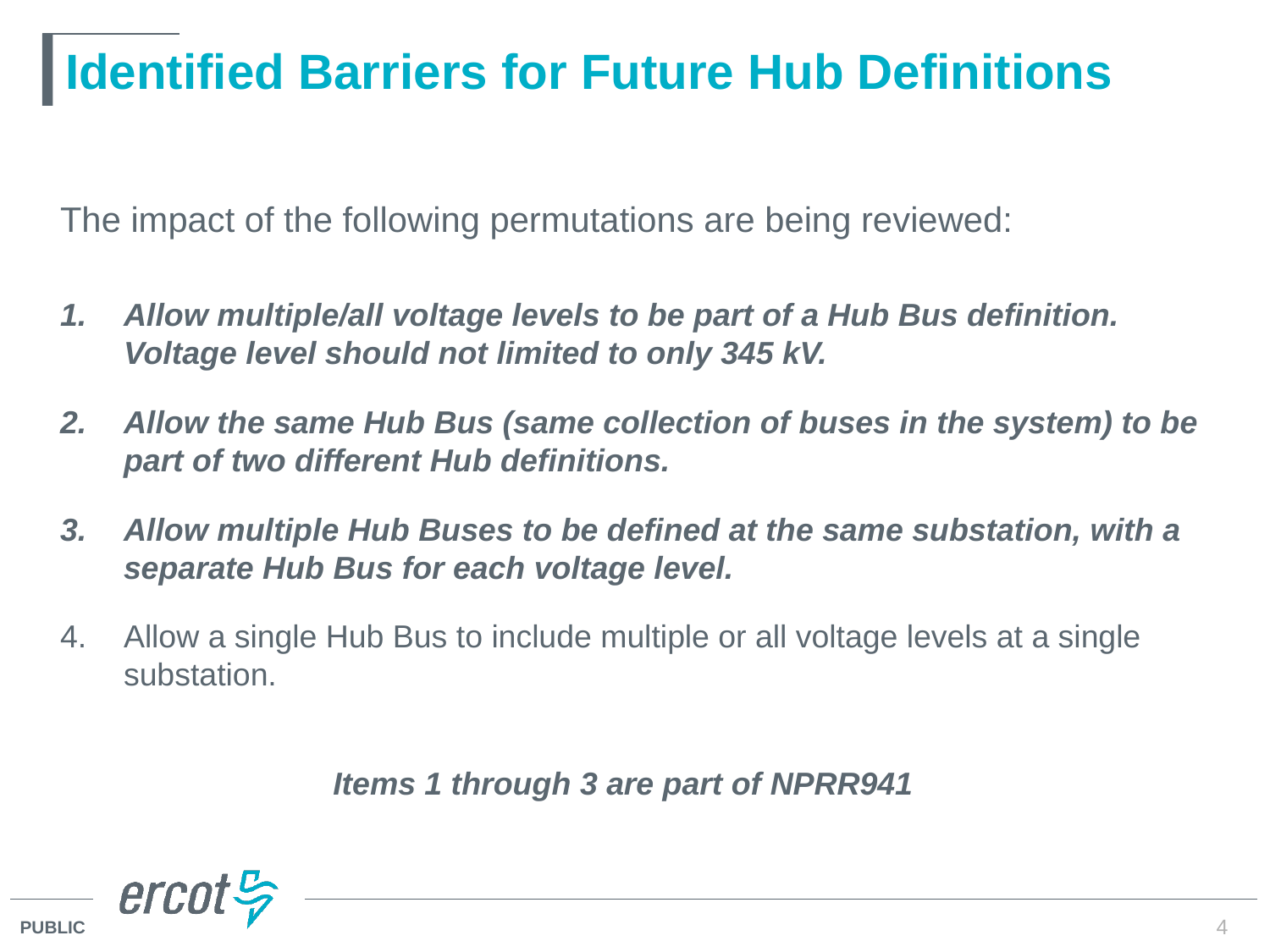

# Identified Barriers for Future Hub Definitions
The impact of the following permutations are being reviewed:

Allow multiple/all voltage levels to be part of a Hub Bus definition.  Voltage level should not limited to only 345 kV.

Allow the same Hub Bus (same collection of buses in the system) to be part of two different Hub definitions.

Allow multiple Hub Buses to be defined at the same substation, with a separate Hub Bus for each voltage level.

Allow a single Hub Bus to include multiple or all voltage levels at a single substation.

Items 1 through 3 are part of NPRR941
4